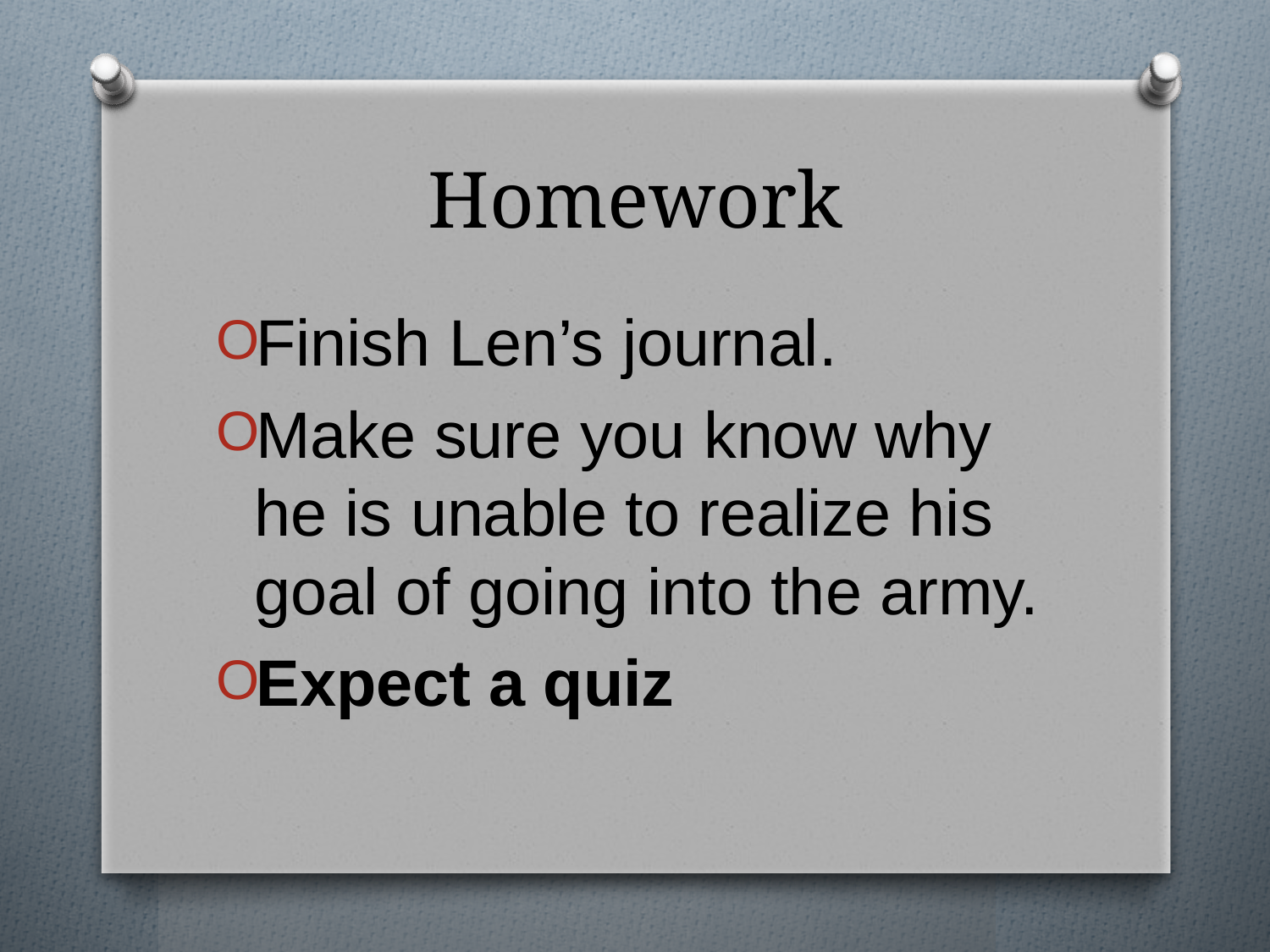

# Homework
Finish Len’s journal.
Make sure you know why he is unable to realize his goal of going into the army.
Expect a quiz